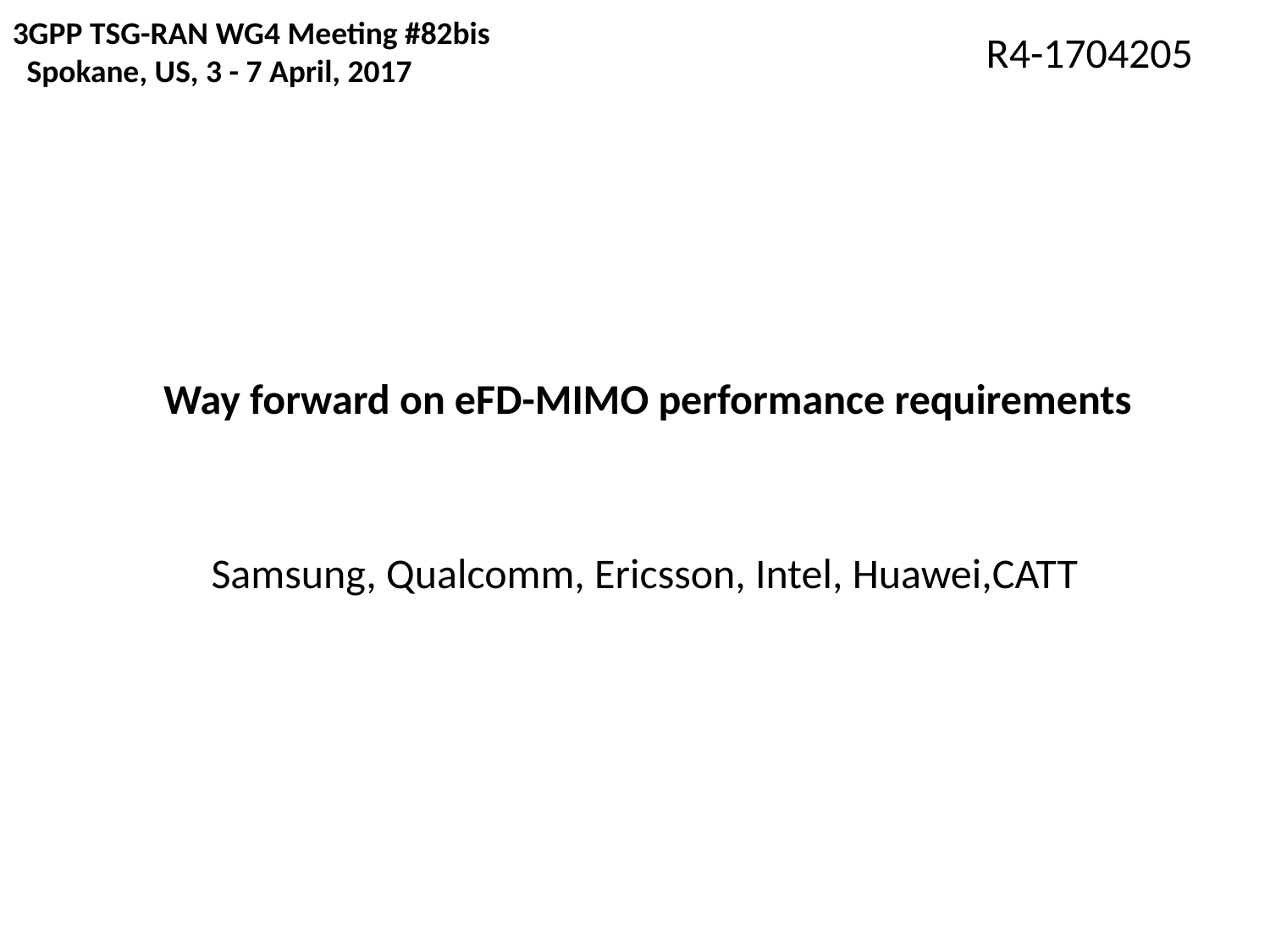

3GPP TSG-RAN WG4 Meeting #82bis                                         Spokane, US, 3 - 7 April, 2017
R4-1704205
# Way forward on eFD-MIMO performance requirements
Samsung, Qualcomm, Ericsson, Intel, Huawei,CATT